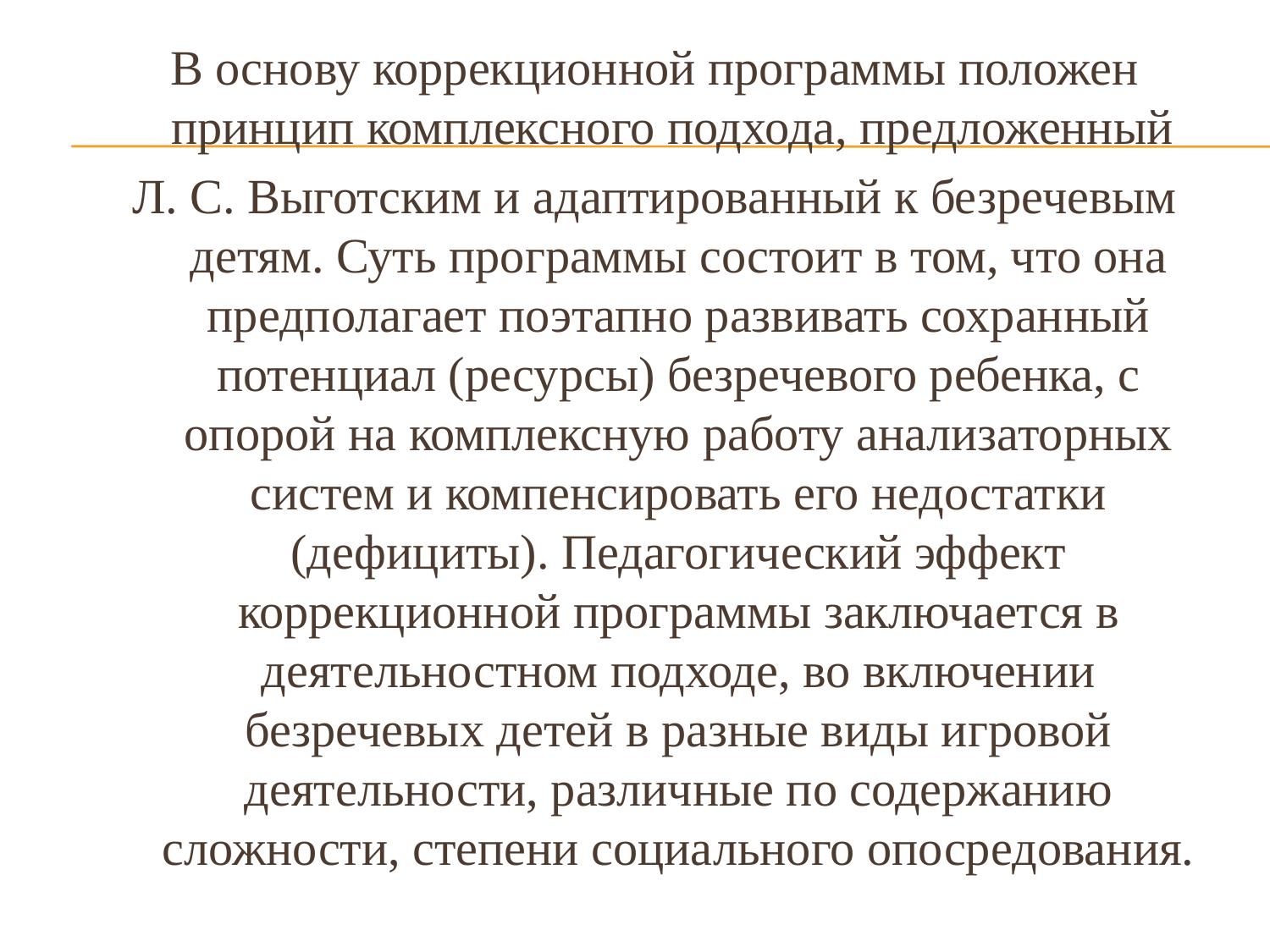

В основу коррекционной программы положен принцип комплексного подхода, предложенный
Л. С. Выготским и адаптированный к безречевым детям. Суть программы состоит в том, что она предполагает поэтапно развивать сохранный потенциал (ресурсы) безречевого ребенка, с опорой на комплексную работу анализаторных систем и компенсировать его недостатки (дефициты). Педагогический эффект коррекционной программы заключается в деятельностном подходе, во включении безречевых детей в разные виды игровой деятельности, различные по содержанию сложности, степени социального опосредования.